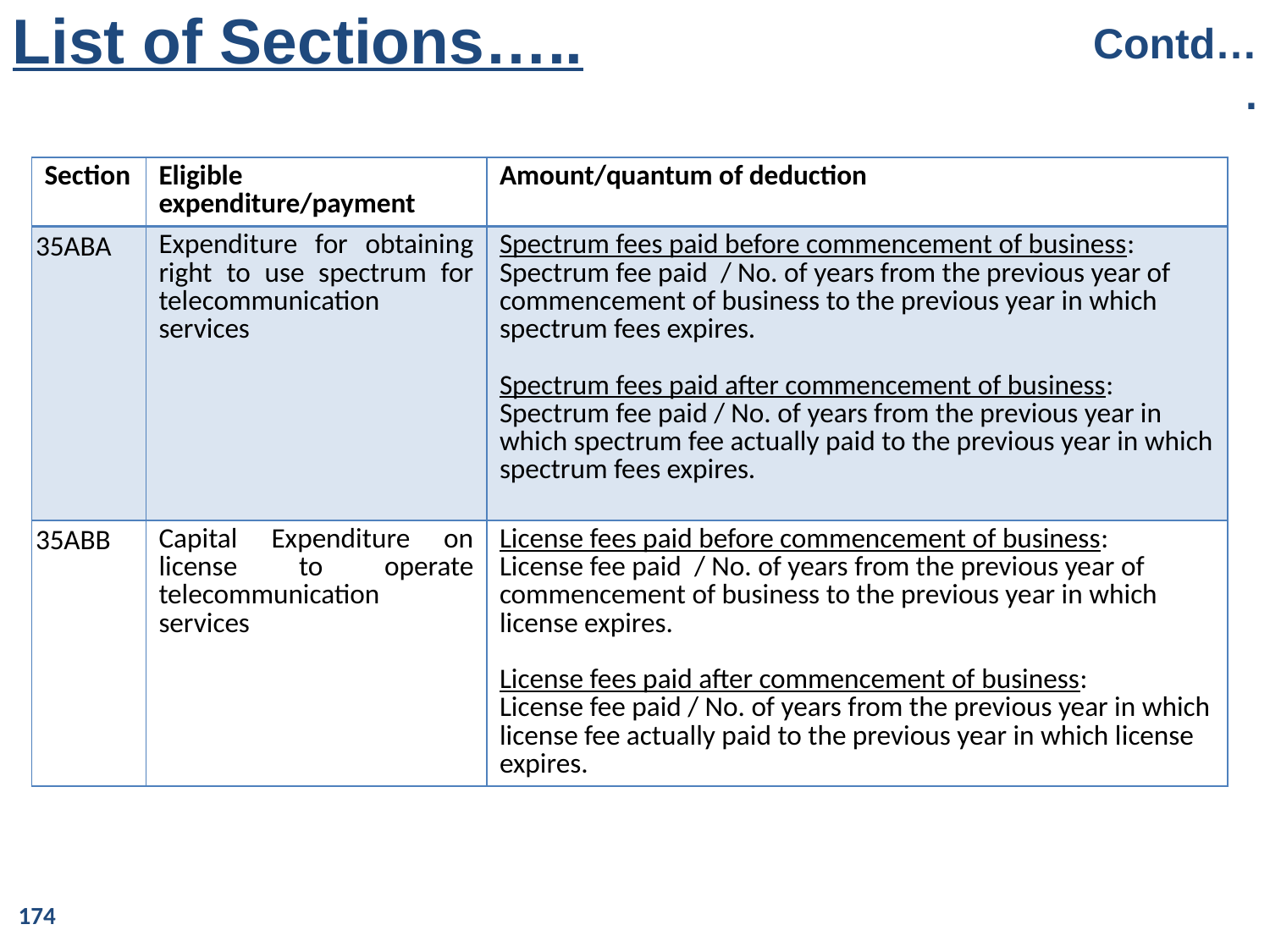

List of Sections…..
Contd….
| Section | Eligible expenditure/payment | Amount/quantum of deduction |
| --- | --- | --- |
| 35ABA | Expenditure for obtaining right to use spectrum for telecommunication services | Spectrum fees paid before commencement of business: Spectrum fee paid  / No. of years from the previous year of commencement of business to the previous year in which spectrum fees expires. Spectrum fees paid after commencement of business: Spectrum fee paid / No. of years from the previous year in which spectrum fee actually paid to the previous year in which spectrum fees expires. |
| 35ABB | Capital Expenditure on license to operate telecommunication services | License fees paid before commencement of business: License fee paid  / No. of years from the previous year of commencement of business to the previous year in which license expires. License fees paid after commencement of business: License fee paid / No. of years from the previous year in which license fee actually paid to the previous year in which license expires. |
174